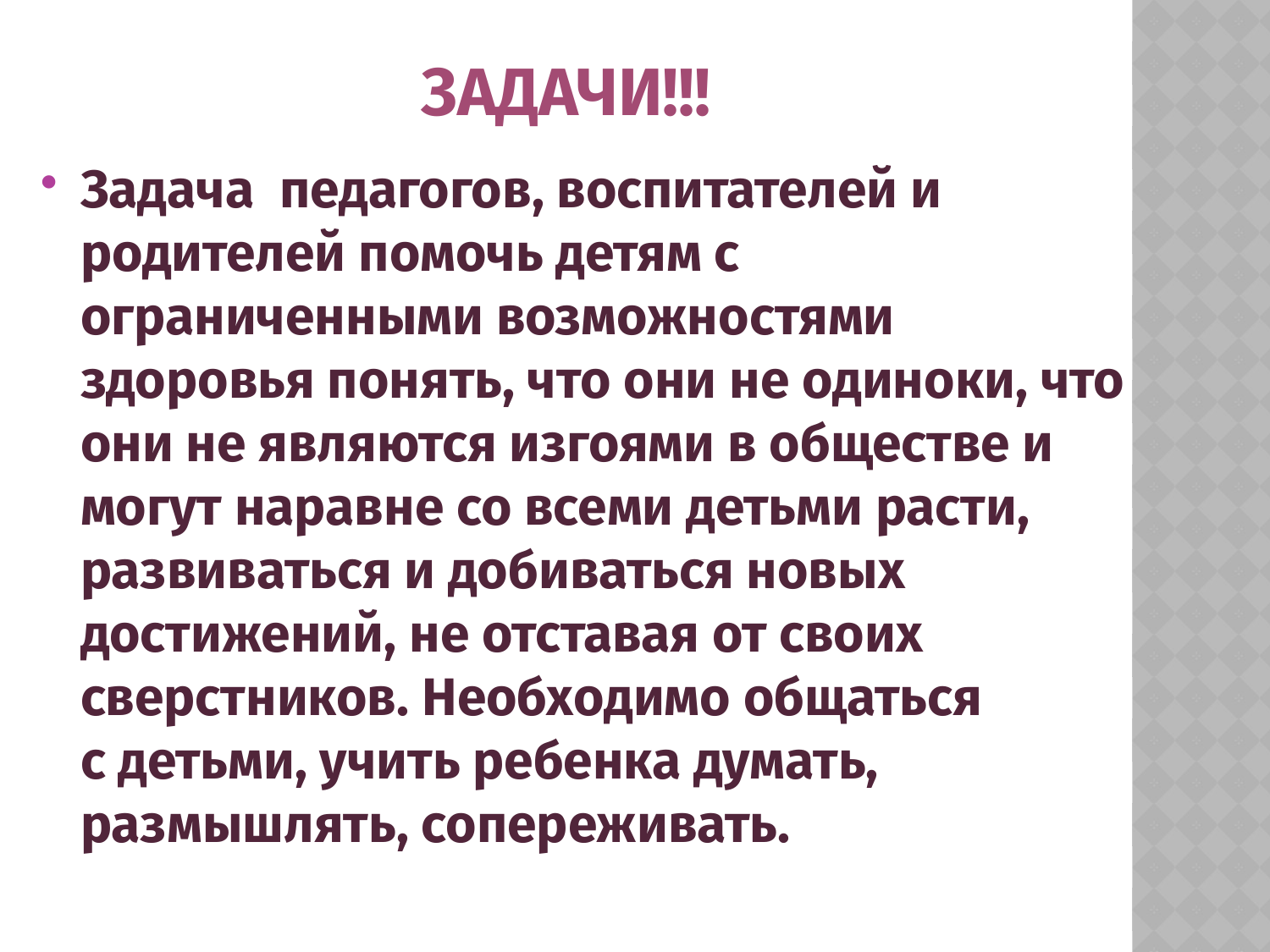

# Задачи!!!
Задача  педагогов, воспитателей и родителей помочь детям с ограниченными возможностями здоровья понять, что они не одиноки, что они не являются изгоями в обществе и могут наравне со всеми детьми расти, развиваться и добиваться новых достижений, не отставая от своих сверстников. Необходимо общаться с детьми, учить ребенка думать, размышлять, сопереживать.